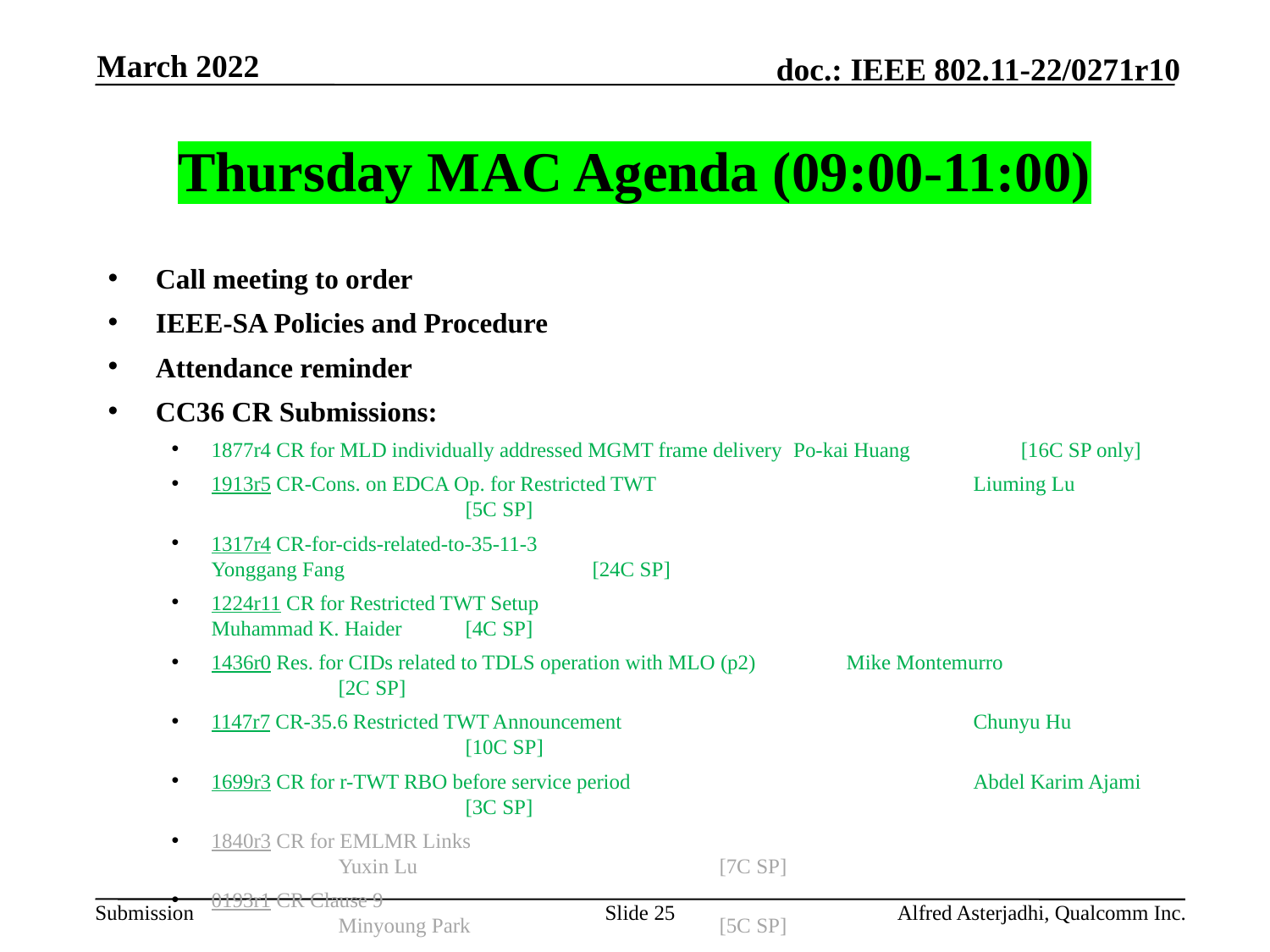

March 2022
# Thursday MAC Agenda (09:00-11:00)
Call meeting to order
IEEE-SA Policies and Procedure
Attendance reminder
CC36 CR Submissions:
1877r4 CR for MLD individually addressed MGMT frame delivery  Po-kai Huang     	         [16C SP only]
1913r5 CR-Cons. on EDCA Op. for Restricted TWT			Liuming Lu			[5C SP]
1317r4 CR-for-cids-related-to-35-11-3					Yonggang Fang		[24C SP]
1224r11 CR for Restricted TWT Setup					Muhammad K. Haider	[4C SP]
1436r0 Res. for CIDs related to TDLS operation with MLO (p2)	Mike Montemurro		[2C SP]
1147r7 CR-35.6 Restricted TWT Announcement			Chunyu Hu			[10C SP]
1699r3 CR for r-TWT RBO before service period			Abdel Karim Ajami		[3C SP]
1840r3 CR for EMLMR Links						Yuxin Lu			[7C SP]
0193r1 CR Clause 9							Minyoung Park		[5C SP]
1272r0 CR on 5174							Guogang Huang 		[1 CIDs]
1273r1 CR on 5196							Guogang Huang 		[1 CIDs]
AoB:
Recess
Slide 25
Alfred Asterjadhi, Qualcomm Inc.